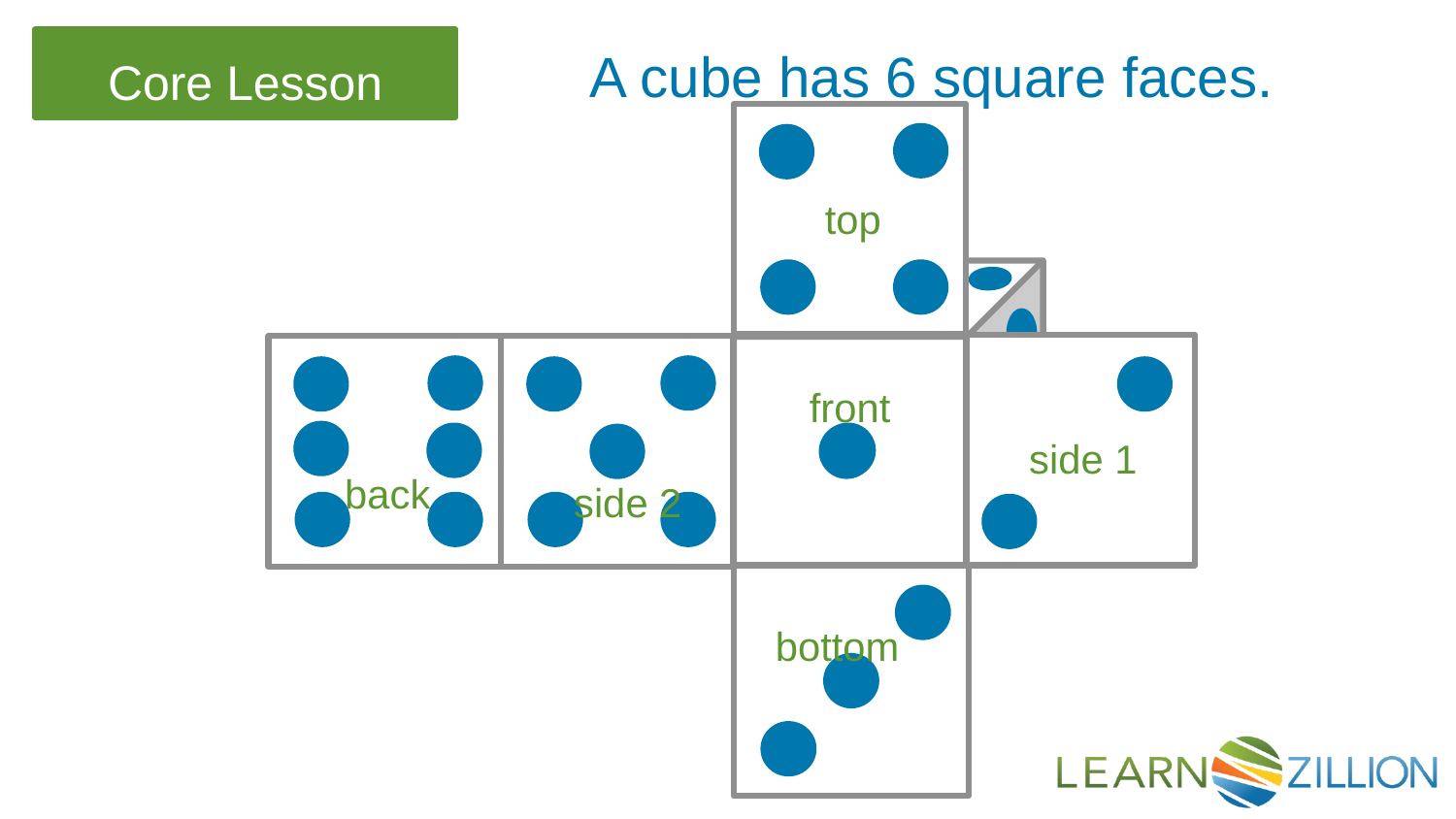

A cube has 6 square faces.

top

side 1

back

side 2

front

bottom